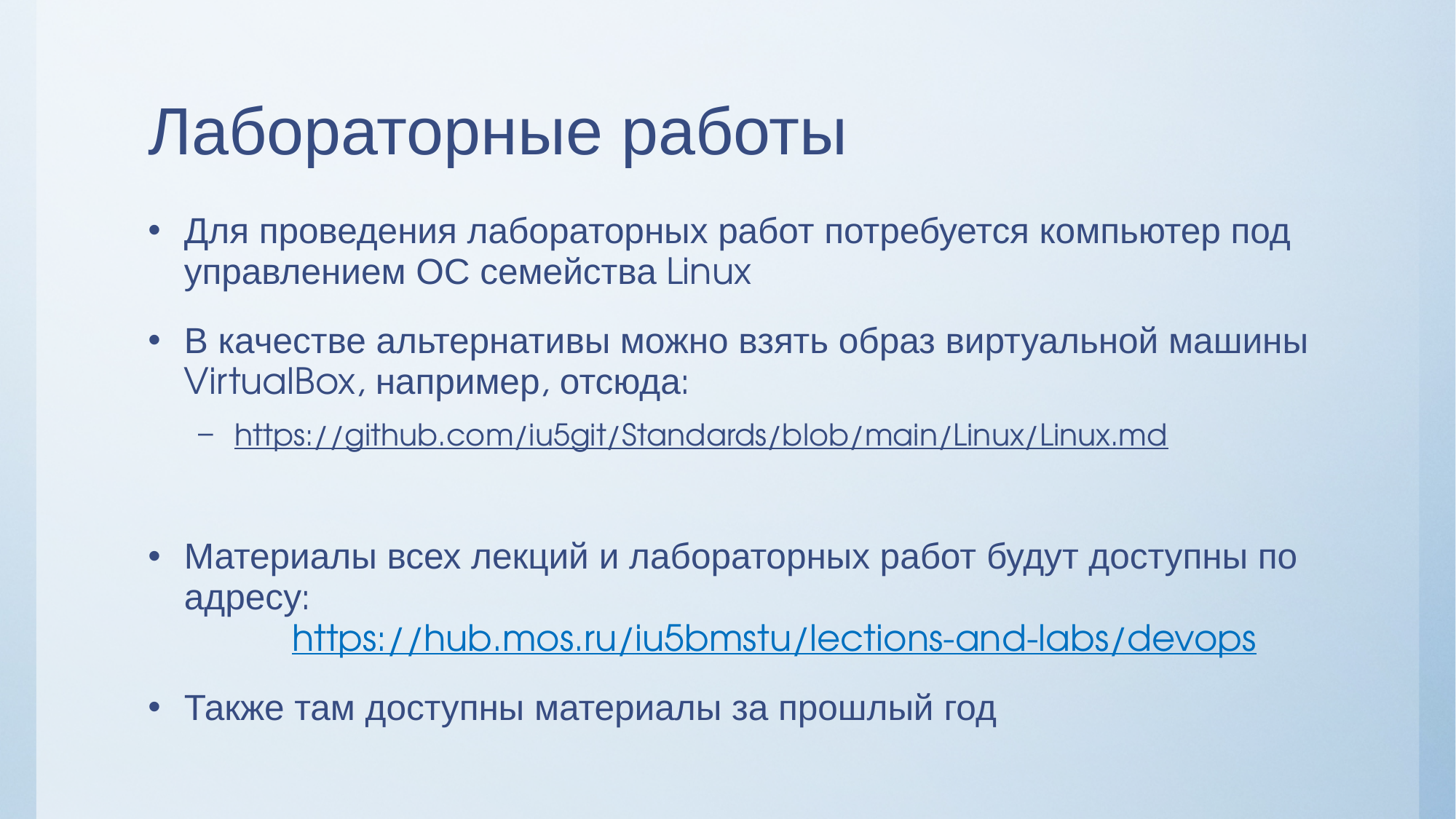

# Лабораторные работы
Для проведения лабораторных работ потребуется компьютер под управлением ОС семейства Linux
В качестве альтернативы можно взять образ виртуальной машины VirtualBox, например, отсюда:
https://github.com/iu5git/Standards/blob/main/Linux/Linux.md

Материалы всех лекций и лабораторных работ будут доступны по адресу:
	https://hub.mos.ru/iu5bmstu/lections-and-labs/devops
Также там доступны материалы за прошлый год